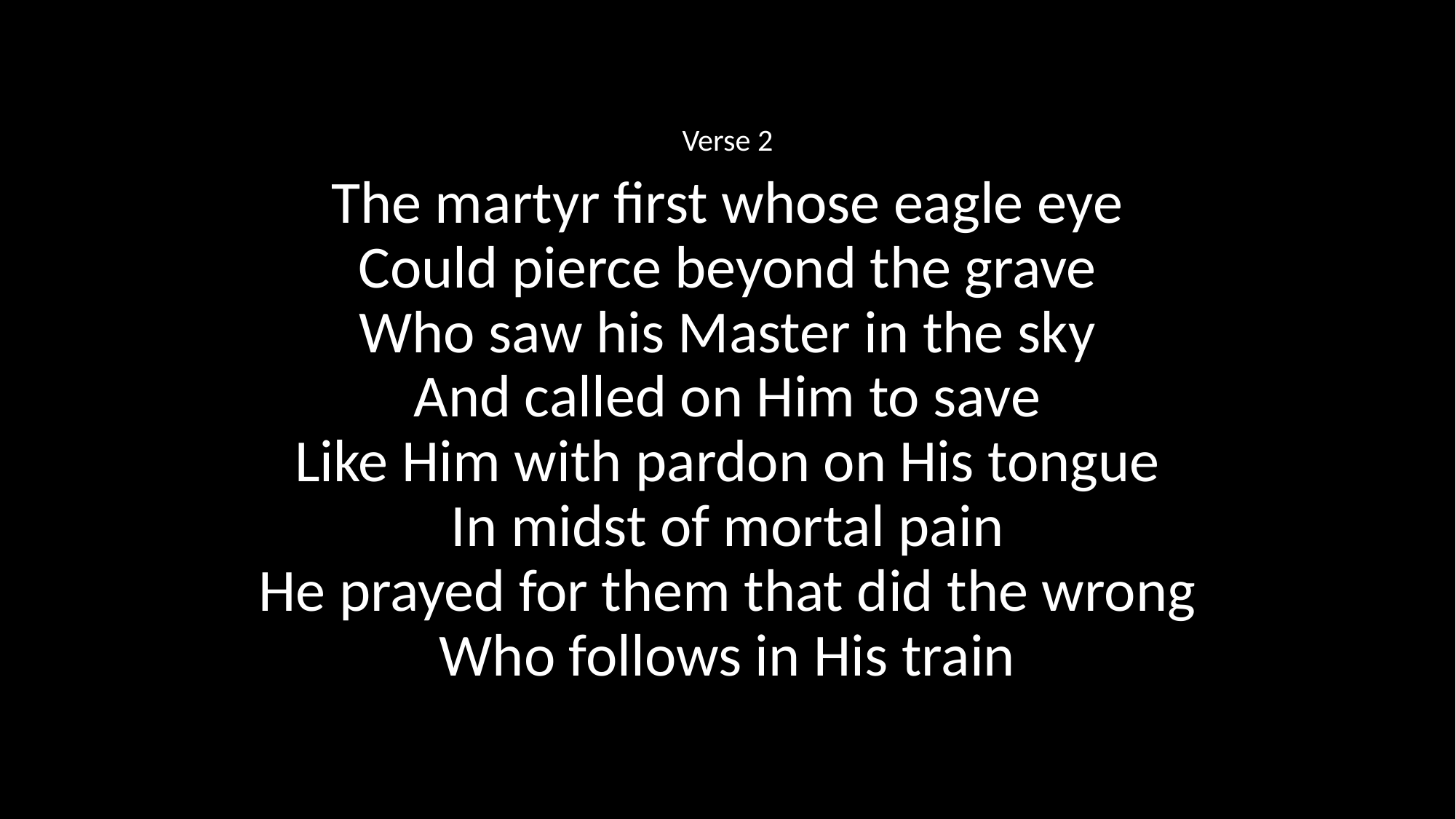

Verse 2
The martyr first whose eagle eye
Could pierce beyond the grave
Who saw his Master in the sky
And called on Him to save
Like Him with pardon on His tongue
In midst of mortal pain
He prayed for them that did the wrong
Who follows in His train